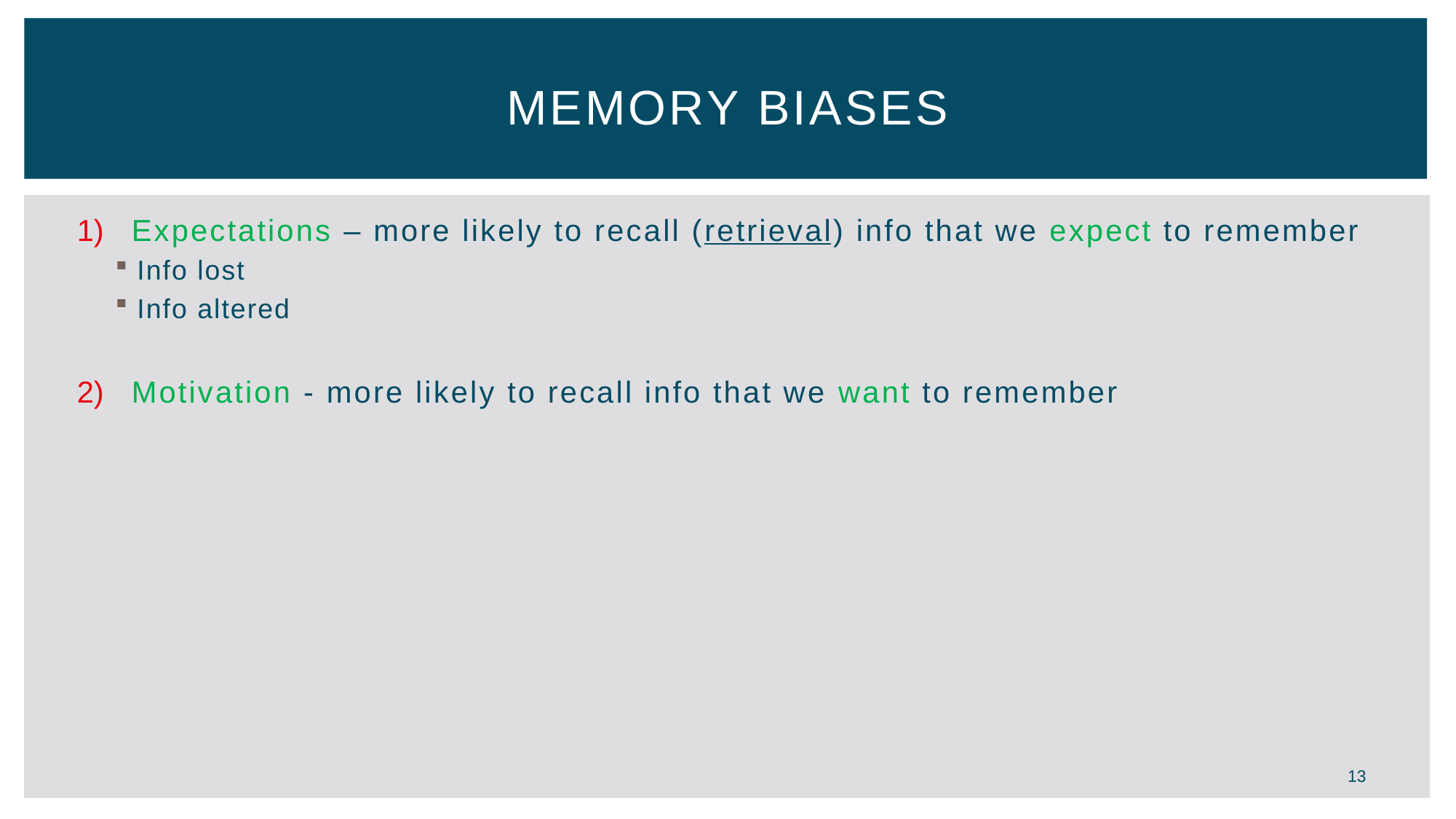

# Memory Biases
Expectations – more likely to recall (retrieval) info that we expect to remember
Info lost
Info altered

Motivation - more likely to recall info that we want to remember

13